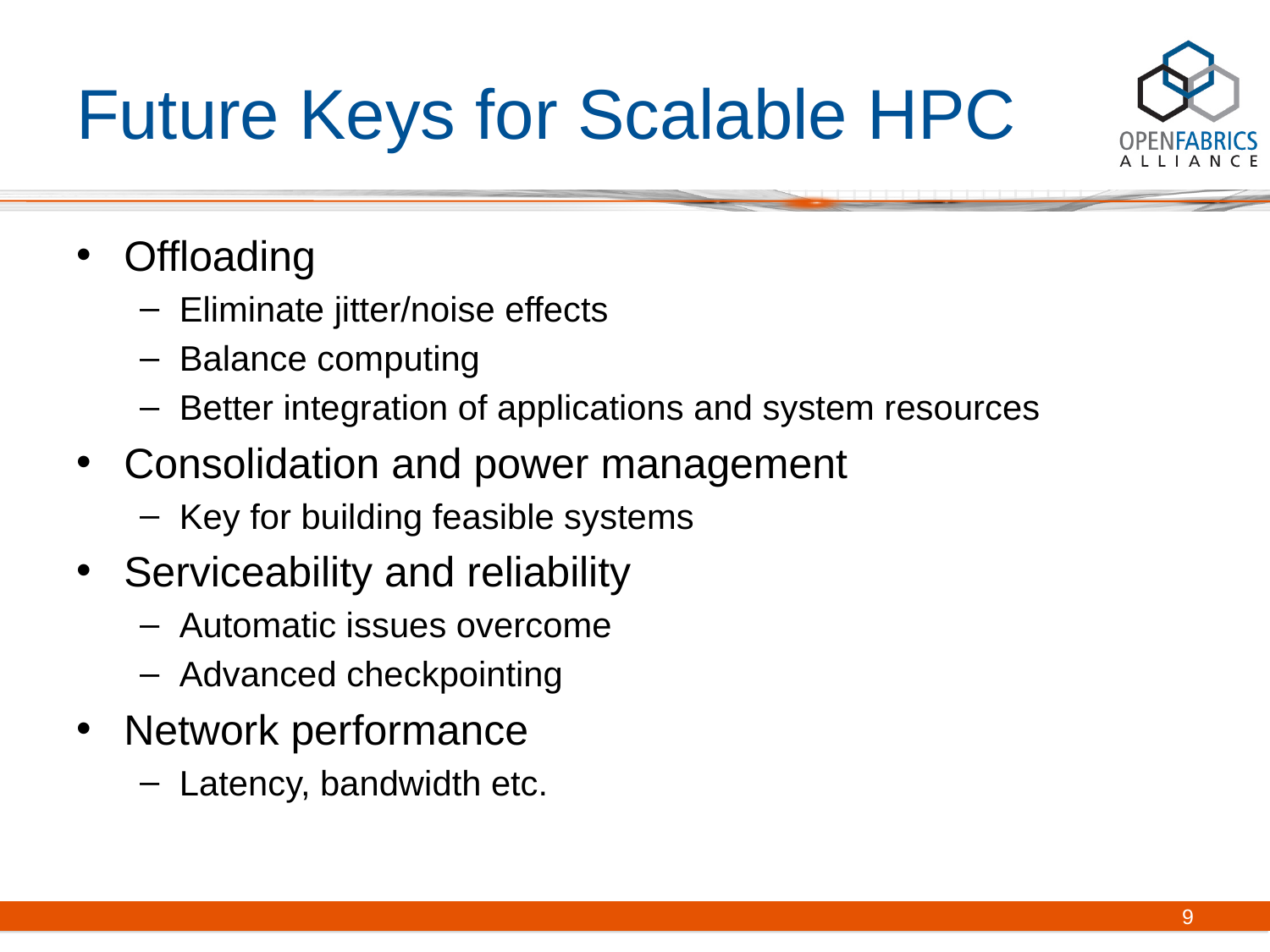

# Future Keys for Scalable HPC
Offloading
Eliminate jitter/noise effects
Balance computing
Better integration of applications and system resources
Consolidation and power management
Key for building feasible systems
Serviceability and reliability
Automatic issues overcome
Advanced checkpointing
Network performance
Latency, bandwidth etc.

9